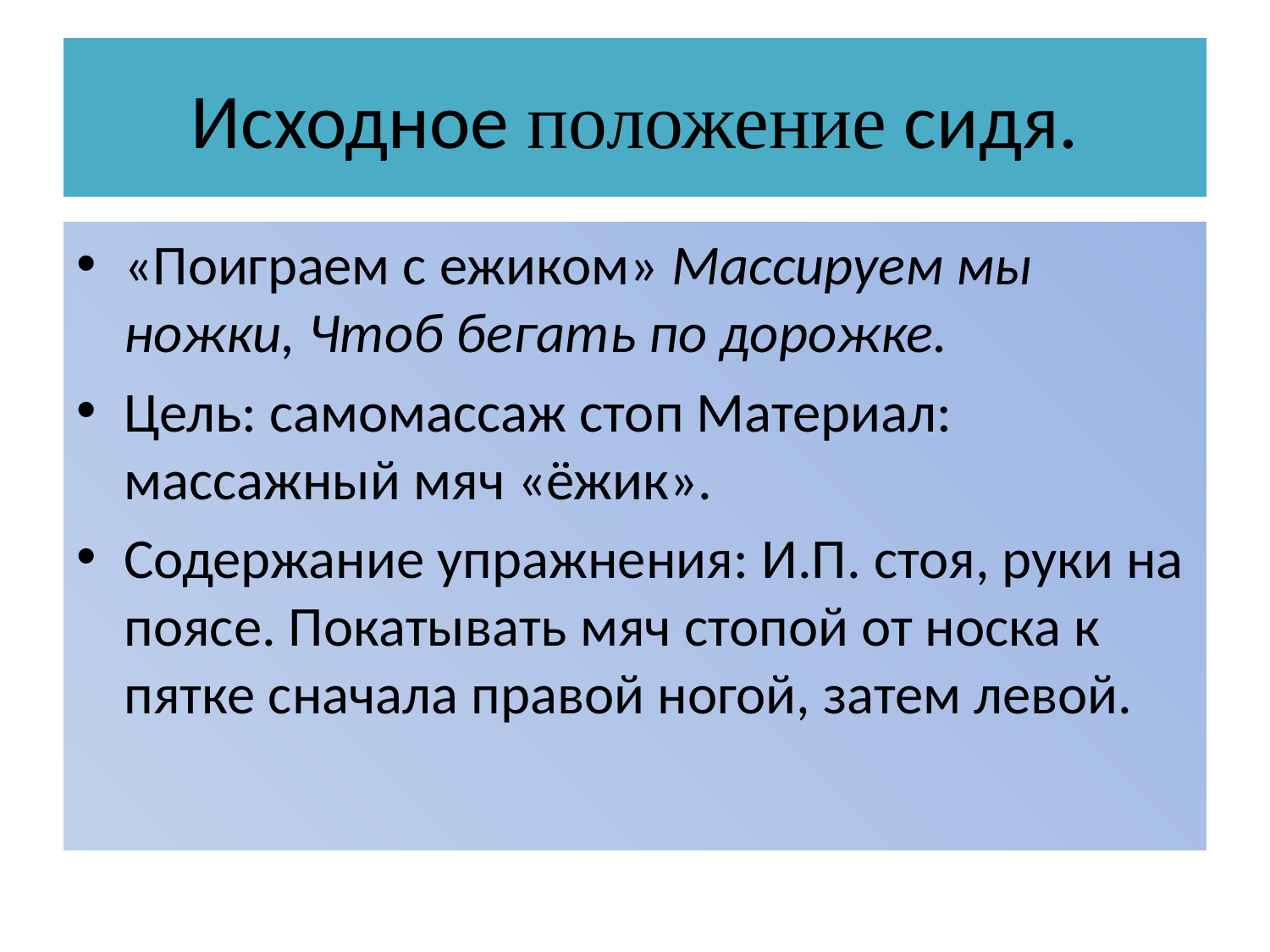

# Исходное положение сидя.
«Поиграем с ежиком» Массируем мы ножки, Чтоб бегать по дорожке.
Цель: самомассаж стоп Материал: массажный мяч «ёжик».
Содержание упражнения: И.П. стоя, руки на поясе. Покатывать мяч стопой от носка к пятке сначала правой ногой, затем левой.